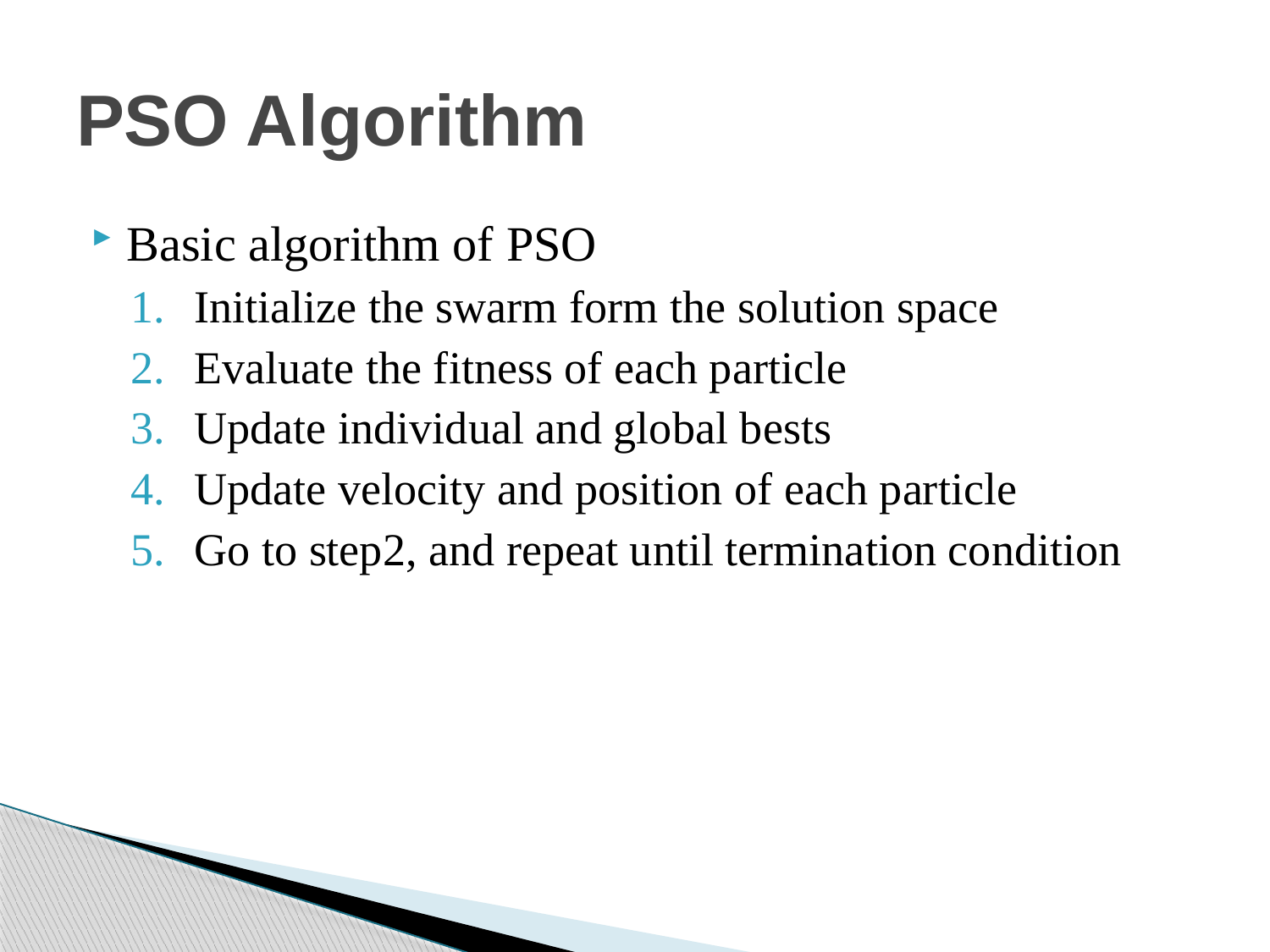

# PSO Algorithm
Basic algorithm of PSO
Initialize the swarm form the solution space
Evaluate the fitness of each particle
Update individual and global bests
Update velocity and position of each particle
Go to step2, and repeat until termination condition